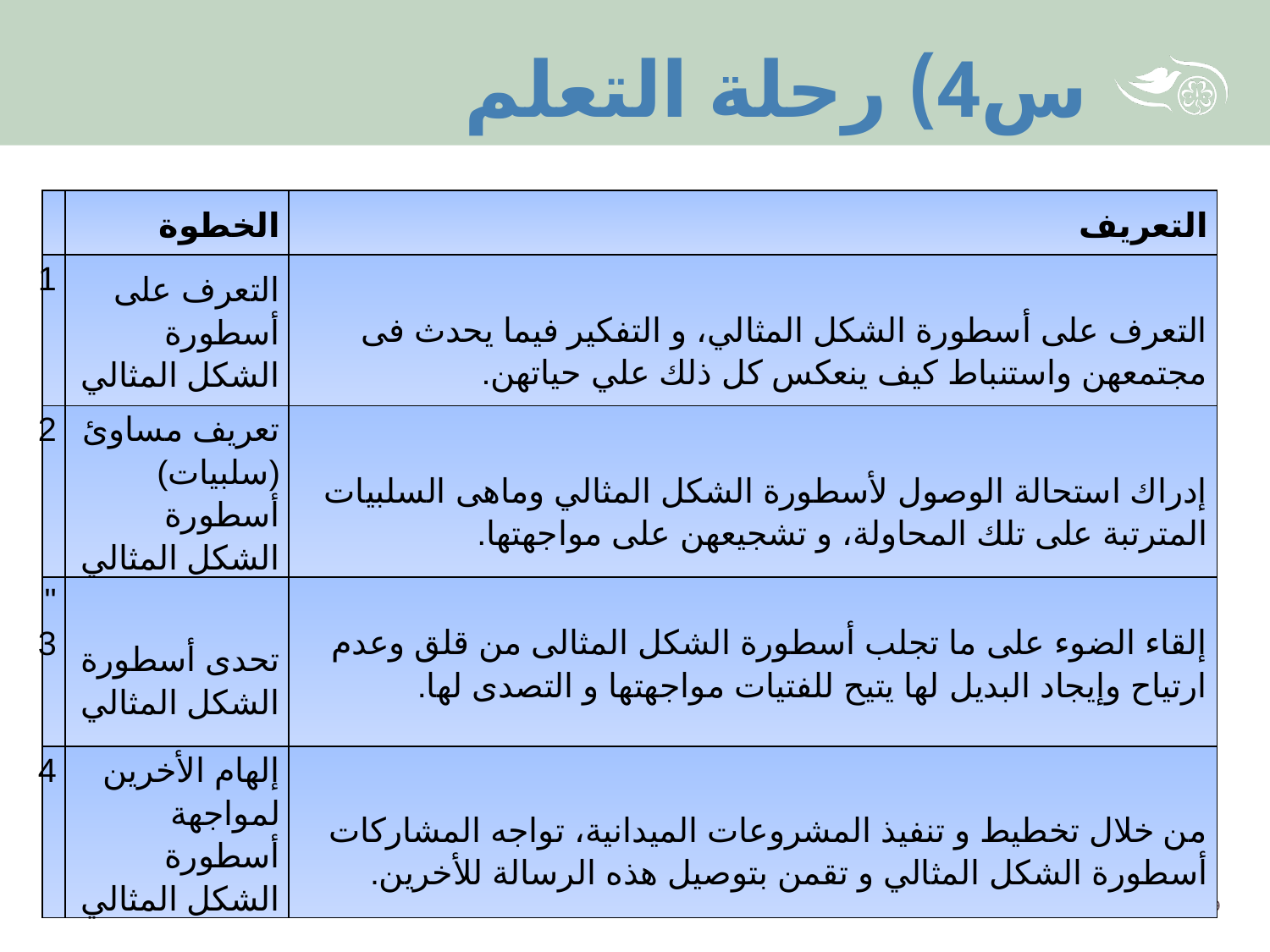

س4) رحلة التعلم
|  | الخطوة | التعريف |
| --- | --- | --- |
| 1 | التعرف على أسطورة الشكل المثالي | التعرف على أسطورة الشكل المثالي، و التفكير فيما يحدث فى مجتمعهن واستنباط كيف ينعكس كل ذلك علي حياتهن. |
| 2 | تعريف مساوئ (سلبيات) أسطورة الشكل المثالي | إدراك استحالة الوصول لأسطورة الشكل المثالي وماهى السلبيات المترتبة على تلك المحاولة، و تشجيعهن على مواجهتها. |
| "3 | تحدى أسطورة الشكل المثالي | إلقاء الضوء على ما تجلب أسطورة الشكل المثالى من قلق وعدم ارتياح وإيجاد البديل لها يتيح للفتيات مواجهتها و التصدى لها. |
| 4 | إلهام الأخرين لمواجهة أسطورة الشكل المثالي | من خلال تخطيط و تنفيذ المشروعات الميدانية، تواجه المشاركات أسطورة الشكل المثالي و تقمن بتوصيل هذه الرسالة للأخرين. |